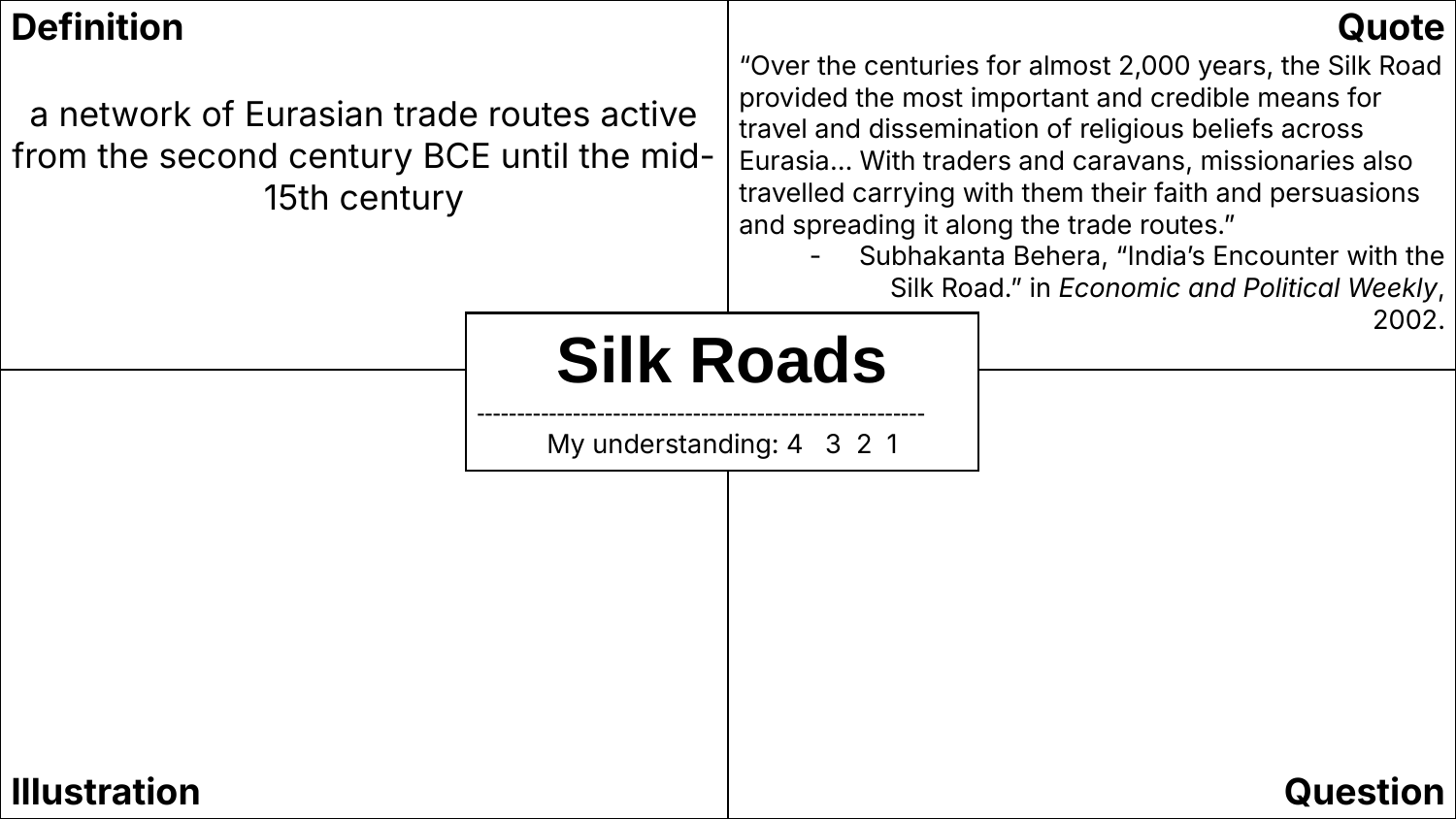

| Definition a network of Eurasian trade routes active from the second century BCE until the mid-15th century | Quote “Over the centuries for almost 2,000 years, the Silk Road provided the most important and credible means for travel and dissemination of religious beliefs across Eurasia… With traders and caravans, missionaries also travelled carrying with them their faith and persuasions and spreading it along the trade routes.” Subhakanta Behera, “India’s Encounter with the Silk Road.” in Economic and Political Weekly, 2002. |
| --- | --- |
| Illustration | Question |
Silk Roads
--------------------------------------------------------
My understanding: 4   3  2  1